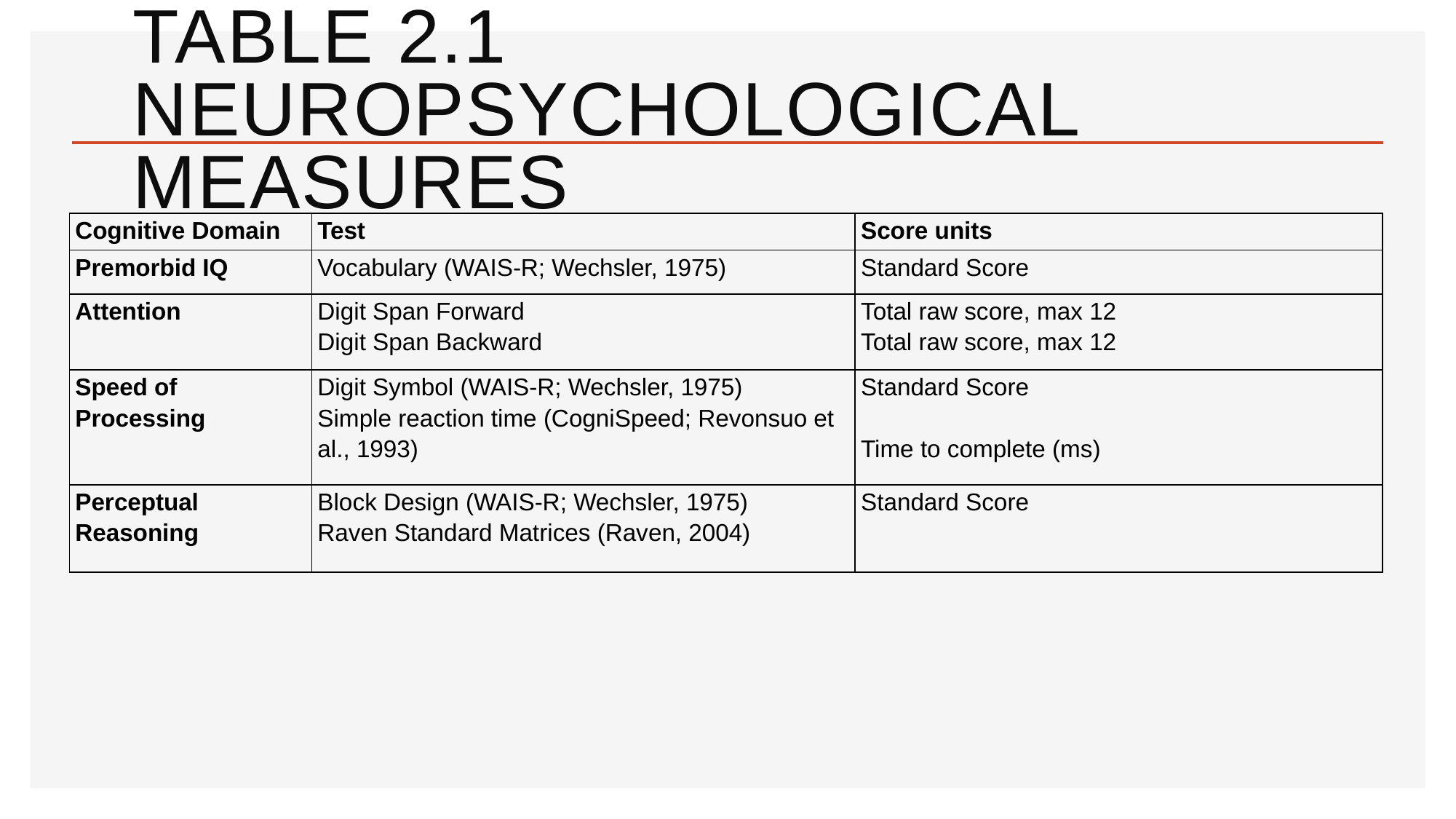

# Table 2.1 Neuropsychological measures
| Cognitive Domain | Test | Score units |
| --- | --- | --- |
| Premorbid IQ | Vocabulary (WAIS-R; Wechsler, 1975) | Standard Score |
| Attention | Digit Span Forward Digit Span Backward | Total raw score, max 12 Total raw score, max 12 |
| Speed of Processing | Digit Symbol (WAIS-R; Wechsler, 1975) Simple reaction time (CogniSpeed; Revonsuo et al., 1993) | Standard Score   Time to complete (ms) |
| Perceptual Reasoning | Block Design (WAIS-R; Wechsler, 1975) Raven Standard Matrices (Raven, 2004) | Standard Score |